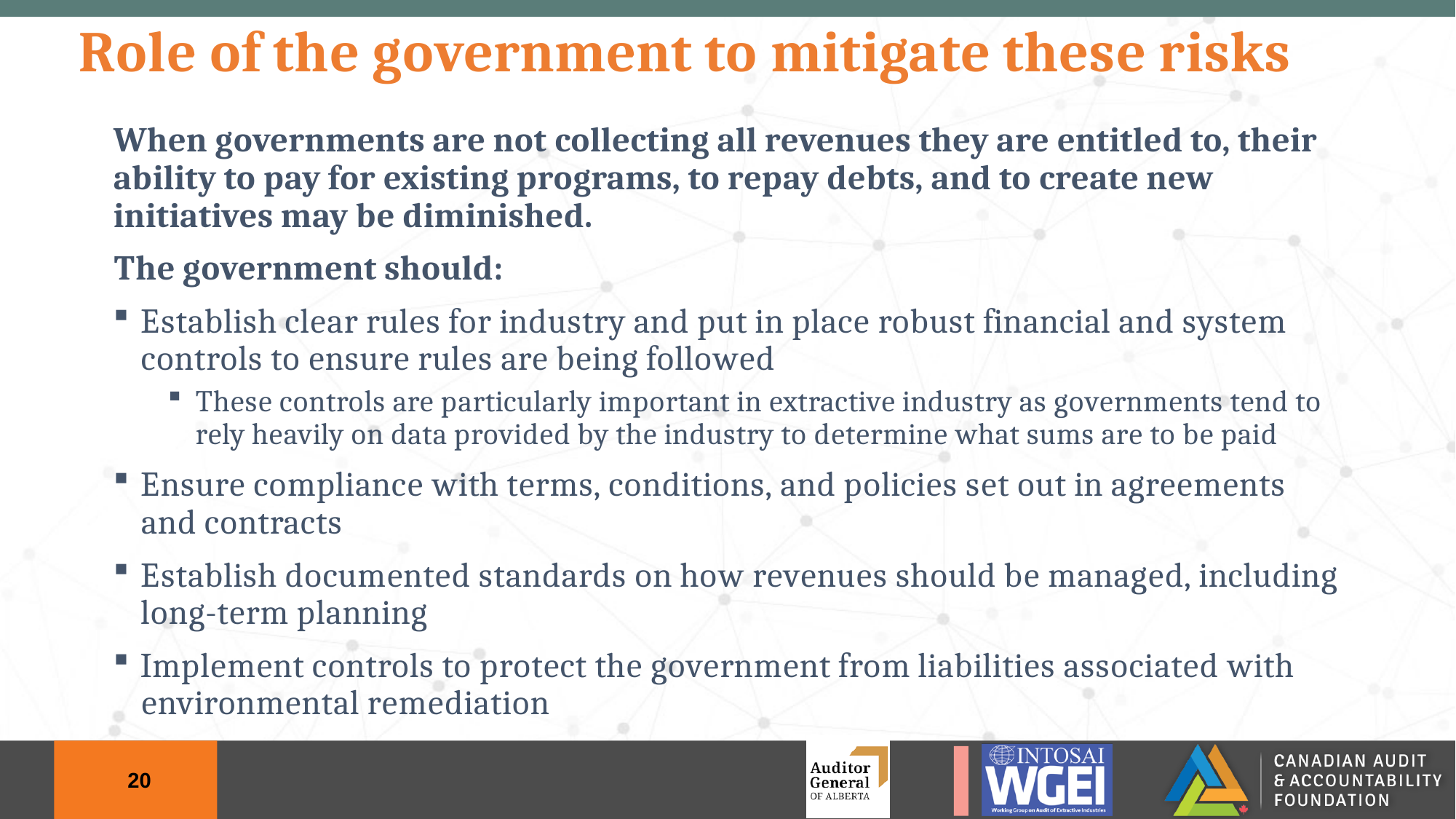

# Role of the government to mitigate these risks
When governments are not collecting all revenues they are entitled to, their ability to pay for existing programs, to repay debts, and to create new initiatives may be diminished.
The government should:
Establish clear rules for industry and put in place robust financial and system controls to ensure rules are being followed
These controls are particularly important in extractive industry as governments tend to rely heavily on data provided by the industry to determine what sums are to be paid
Ensure compliance with terms, conditions, and policies set out in agreements and contracts
Establish documented standards on how revenues should be managed, including long-term planning
Implement controls to protect the government from liabilities associated with environmental remediation